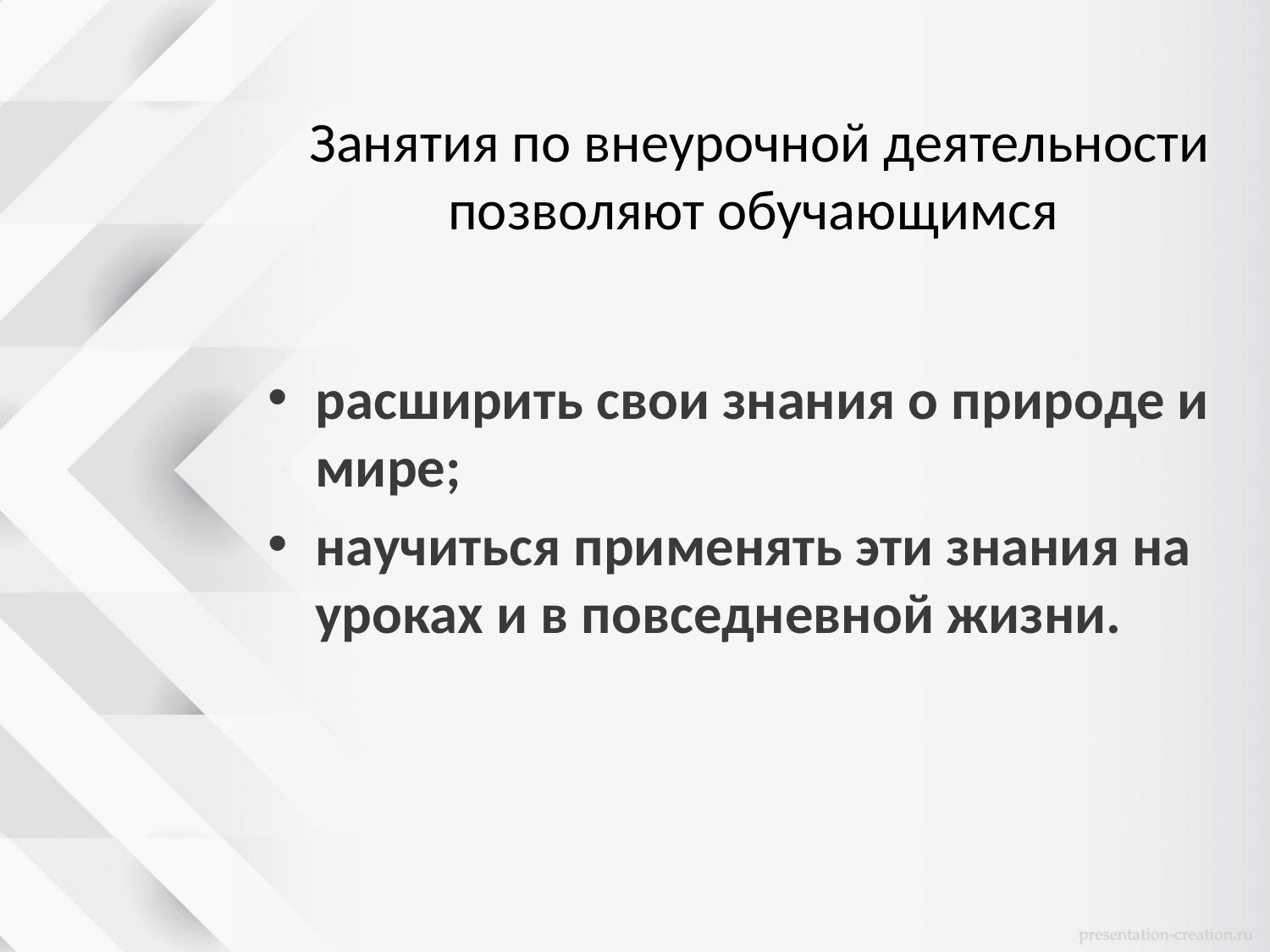

# Занятия по внеурочной деятельности позволяют обучающимся
расширить свои знания о природе и мире;
научиться применять эти знания на уроках и в повседневной жизни.